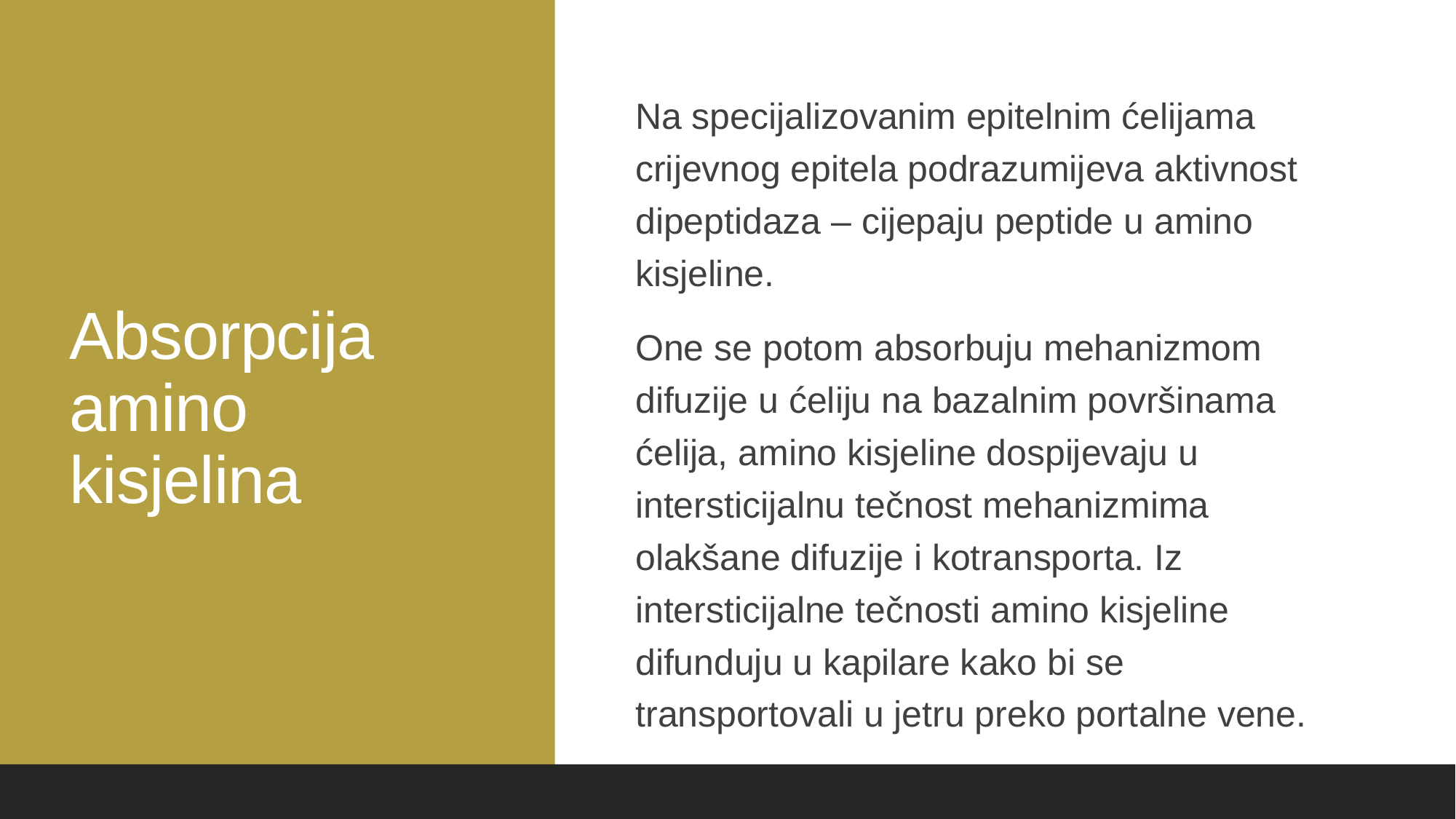

# Absorpcija amino kisjelina
Na specijalizovanim epitelnim ćelijama crijevnog epitela podrazumijeva aktivnost dipeptidaza – cijepaju peptide u amino kisjeline.
One se potom absorbuju mehanizmom difuzije u ćeliju na bazalnim površinama ćelija, amino kisjeline dospijevaju u intersticijalnu tečnost mehanizmima olakšane difuzije i kotransporta. Iz intersticijalne tečnosti amino kisjeline difunduju u kapilare kako bi se transportovali u jetru preko portalne vene.